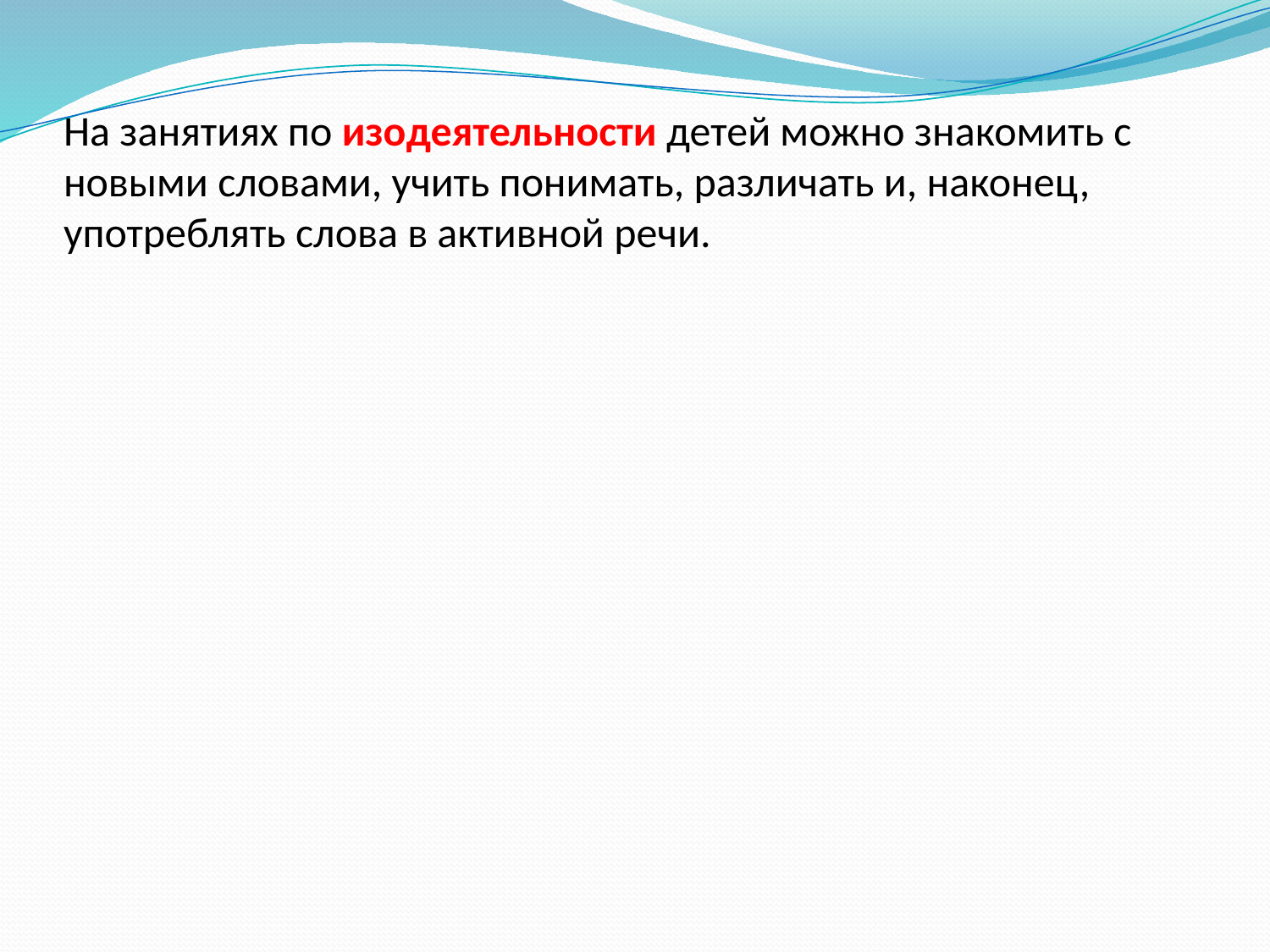

# На занятиях по изодеятельности детей можно знакомить с новыми словами, учить понимать, различать и, наконец, употреблять слова в активной речи.